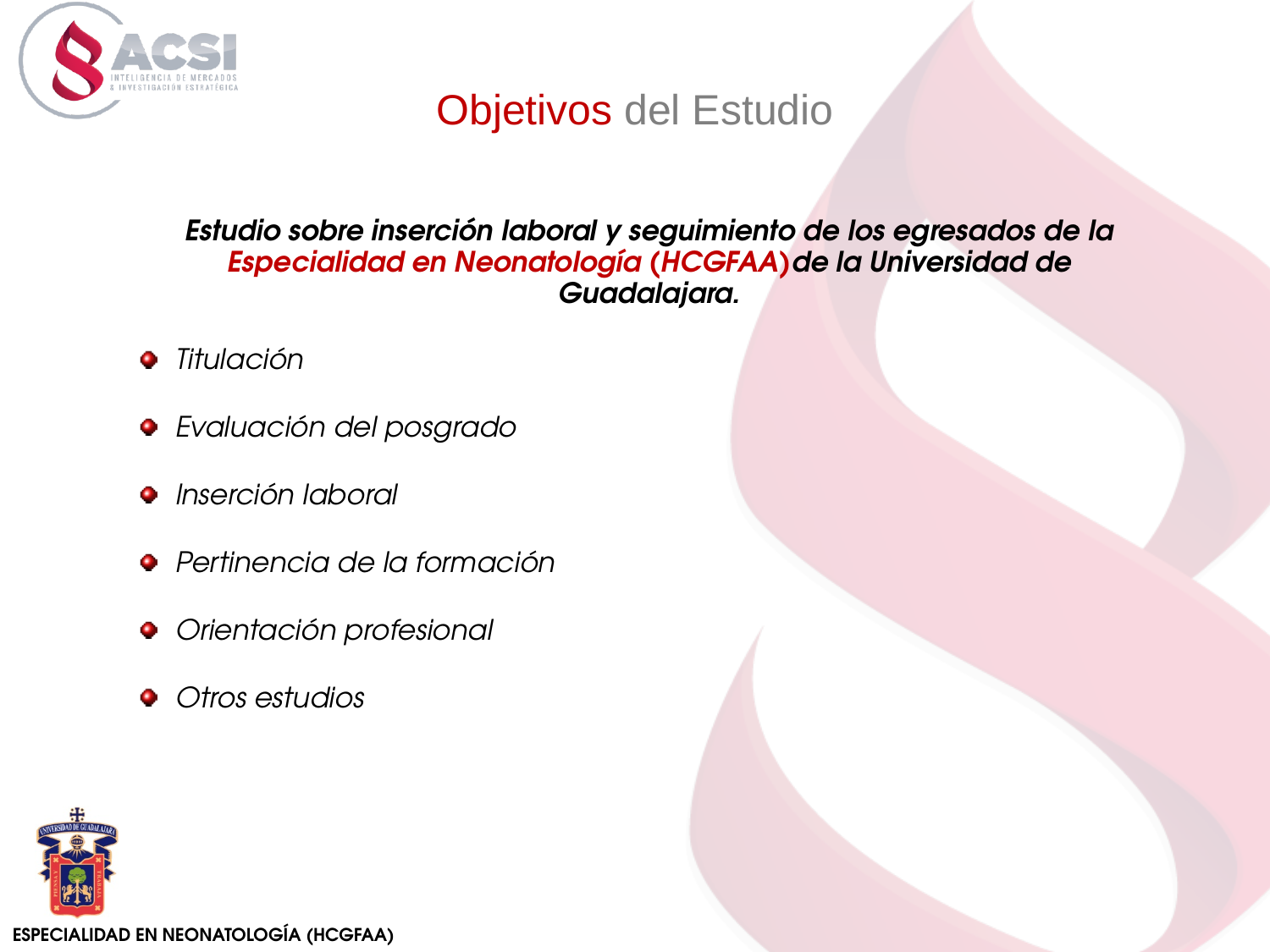

Objetivos del Estudio
Estudio sobre inserción laboral y seguimiento de los egresados de la Especialidad en Neonatología (HCGFAA)de la Universidad de Guadalajara.

 Titulación

 Evaluación del posgrado

 Inserción laboral

 Pertinencia de la formación

 Orientación profesional

 Otros estudios